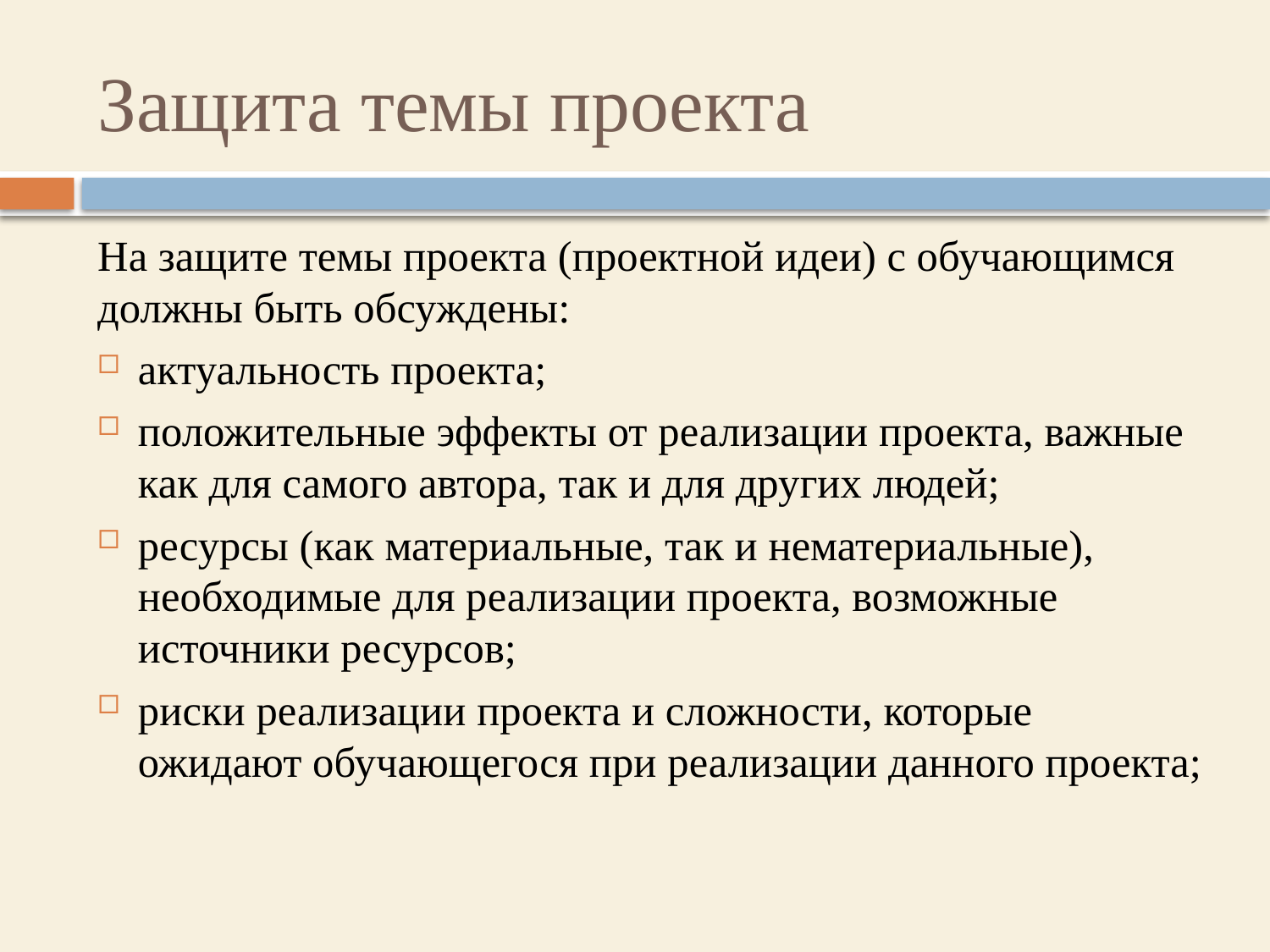

# Защита темы проекта
На защите темы проекта (проектной идеи) с обучающимся должны быть обсуждены:
актуальность проекта;
положительные эффекты от реализации проекта, важные как для самого автора, так и для других людей;
ресурсы (как материальные, так и нематериальные), необходимые для реализации проекта, возможные источники ресурсов;
риски реализации проекта и сложности, которые ожидают обучающегося при реализации данного проекта;